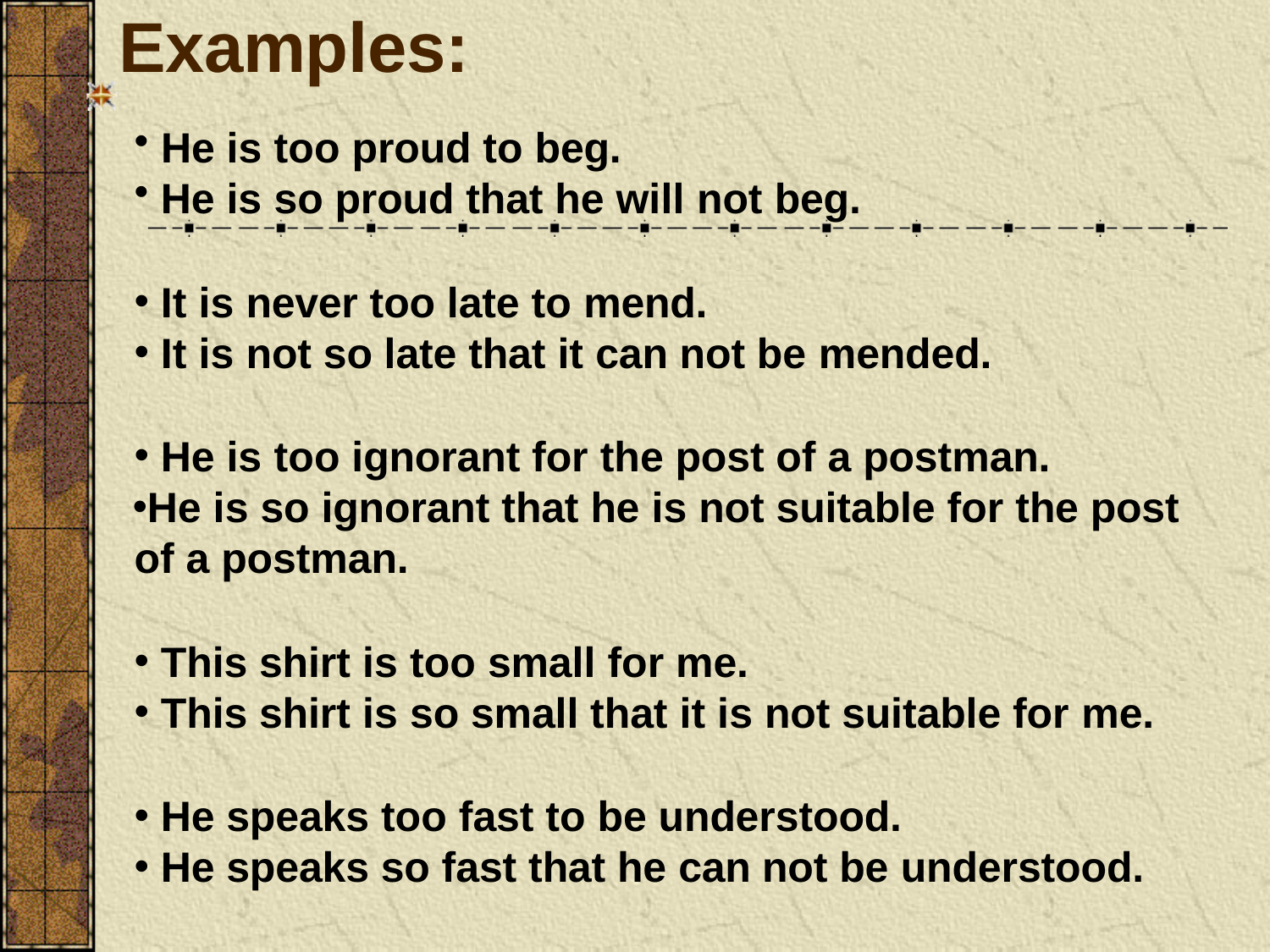

# Examples:

He is too proud to beg.
He is so proud that he will not beg.

It is never too late to mend.
It is not so late that it can not be mended.

He is too ignorant for the post of a postman.
He is so ignorant that he is not suitable for the post  of a postman.

This shirt is too small for me.
This shirt is so small that it is not suitable for me.

He speaks too fast to be understood.
He speaks so fast that he can not be understood.